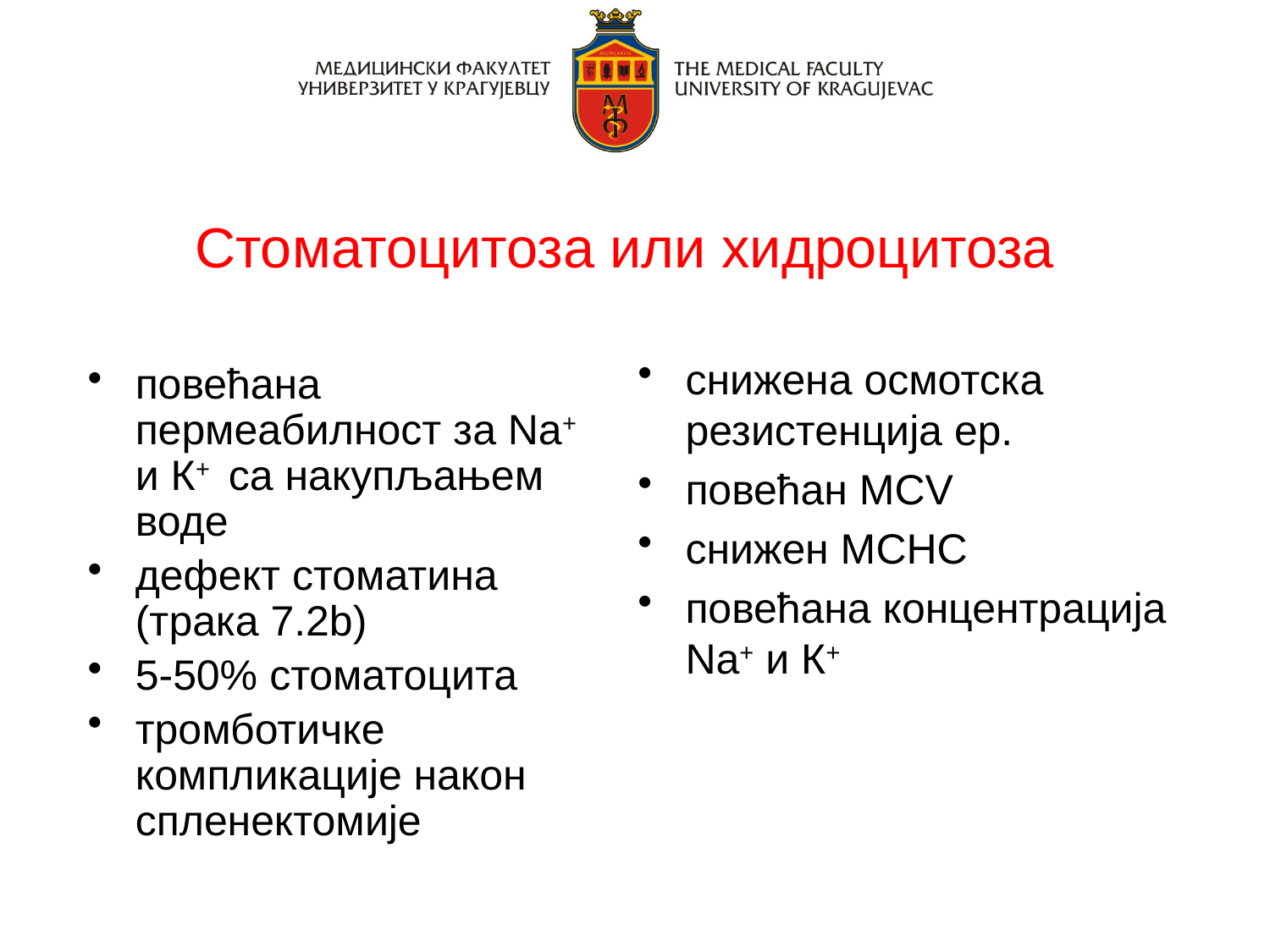

Стоматоцитоза или хидроцитоза
снижена осмотска резистенција ер.
повећан MCV
снижен MCHС
повећана концентрација Nа+ и К+

повећана пермеабилност за Nа+ и К+  са накупљањем воде
дефект стоматина (трака 7.2b)
5-50% стоматоцита
тромботичке компликације након спленектомије